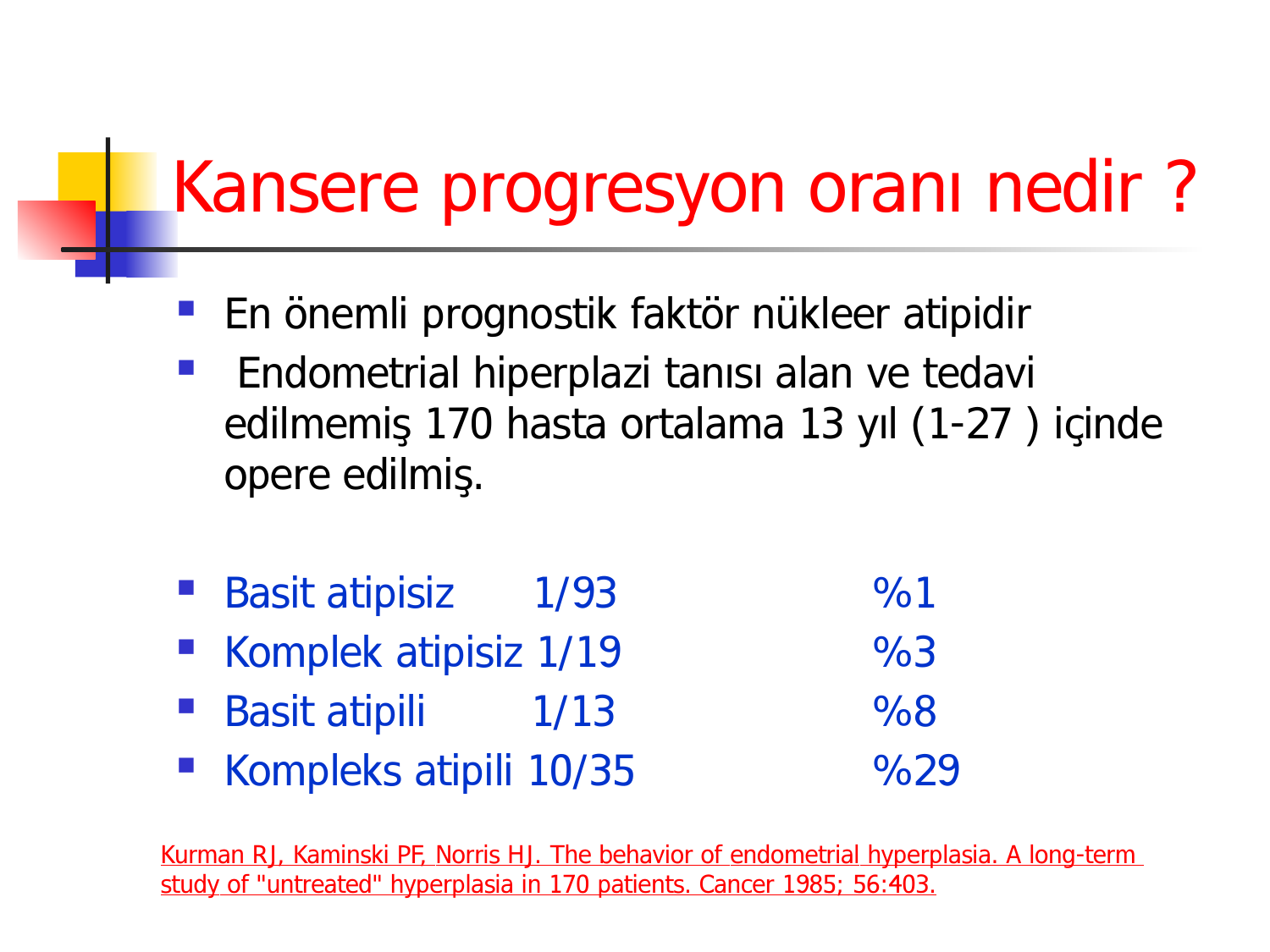

# Kansere progresyon oranı nedir ?
En önemli prognostik faktör nükleer atipidir
 Endometrial hiperplazi tanısı alan ve tedavi edilmemiş 170 hasta ortalama 13 yıl (1-27 ) içinde opere edilmiş.

Basit atipisiz      1/93		 %1
Komplek atipisiz 1/19 		 %3
Basit atipili        1/13		 %8
Kompleks atipili 10/35 		 %29

Kurman RJ, Kaminski PF, Norris HJ. The behavior of endometrial hyperplasia. A long-term study of "untreated" hyperplasia in 170 patients. Cancer 1985; 56:403.